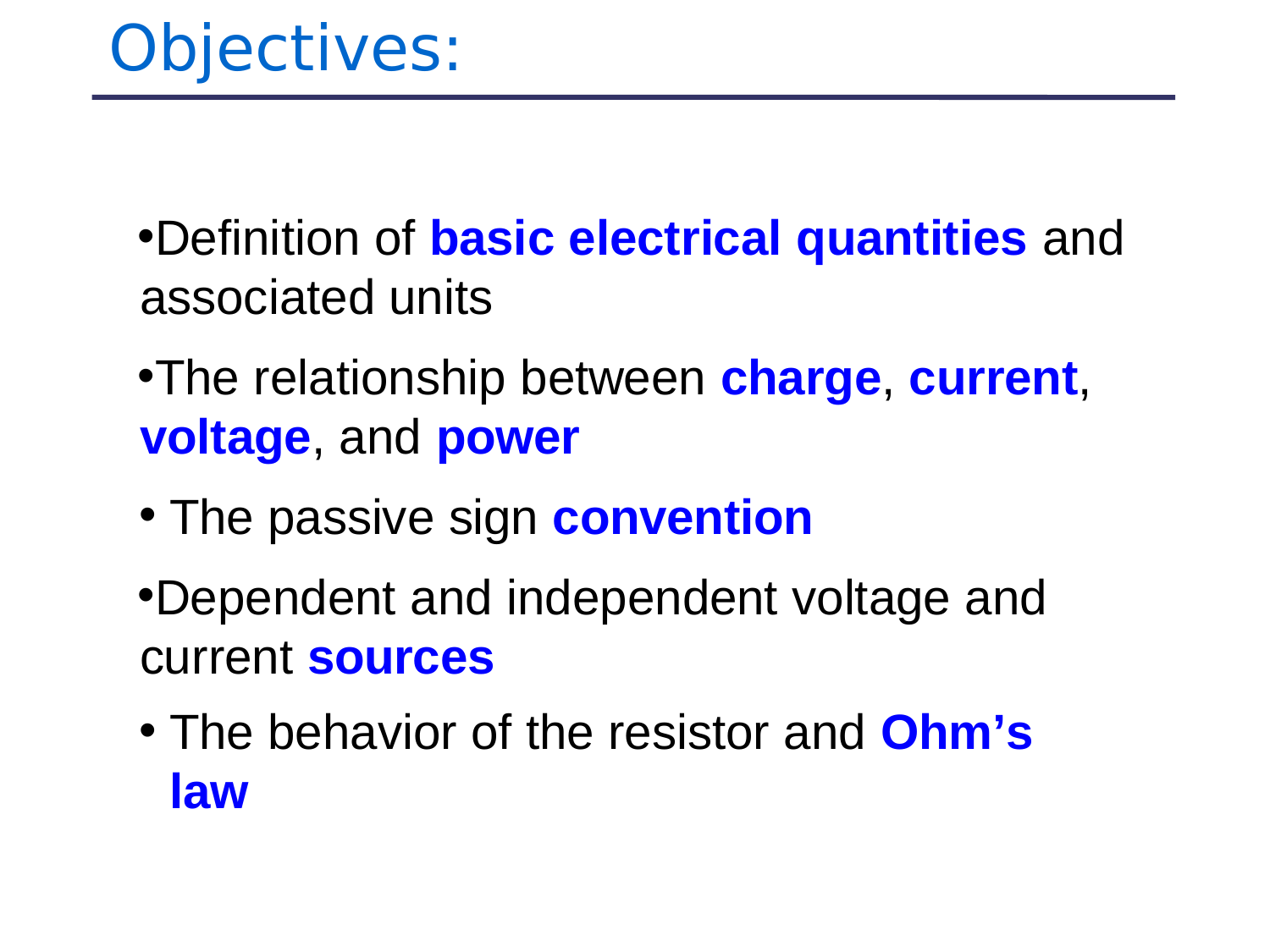

# Objectives:

Definition of basic electrical quantities and associated units

The relationship between charge, current, voltage, and power

The passive sign convention

Dependent and independent voltage and current sources

The behavior of the resistor and Ohm’s law
12